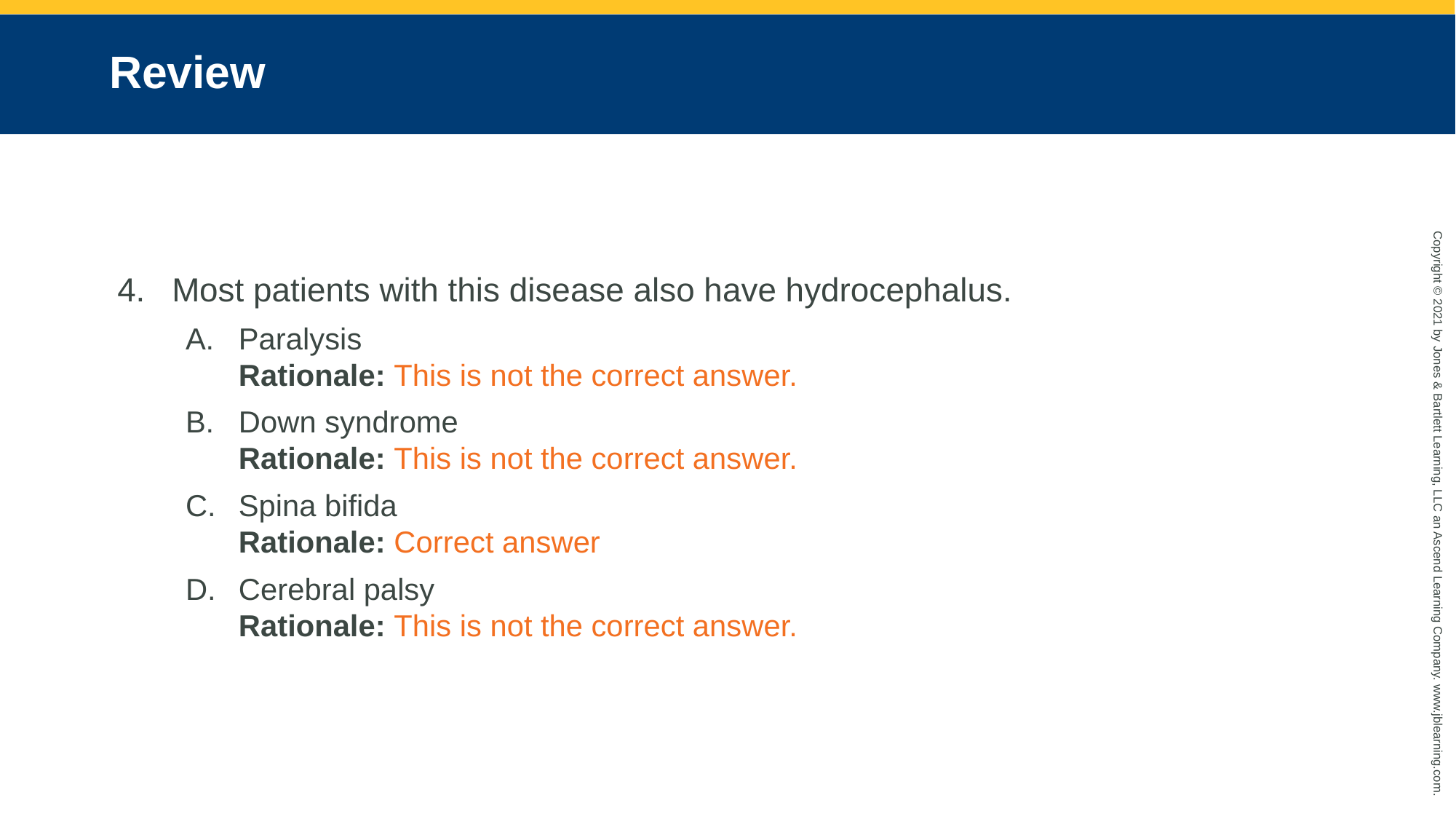

# Review
Most patients with this disease also have hydrocephalus.
Paralysis
Rationale: This is not the correct answer.
Down syndrome
Rationale: This is not the correct answer.
Spina bifida
Rationale: Correct answer
Cerebral palsy
Rationale: This is not the correct answer.